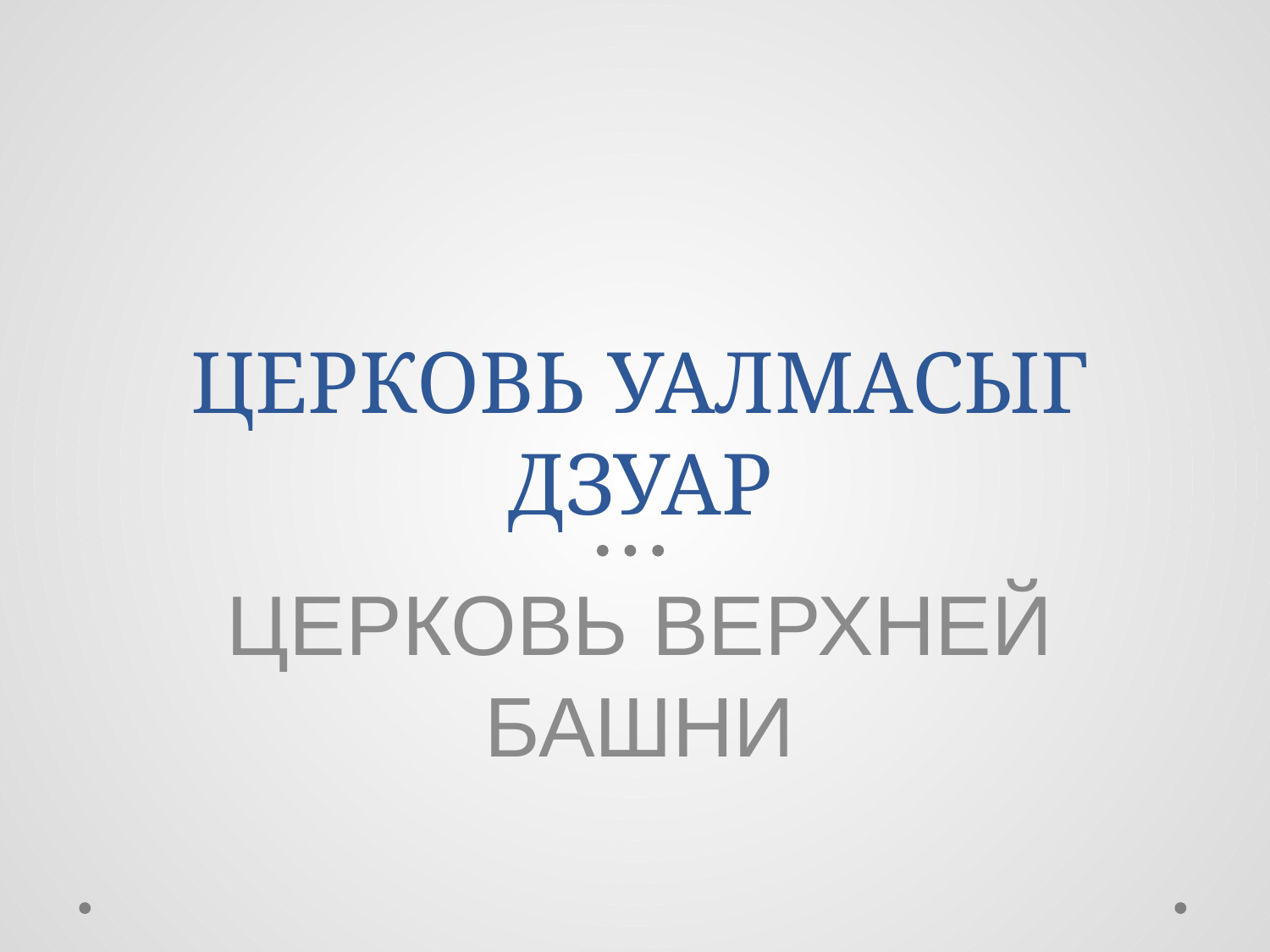

# ЦЕРКОВЬ УАЛМАСЫГ ДЗУАР
ЦЕРКОВЬ ВЕРХНЕЙ БАШНИ